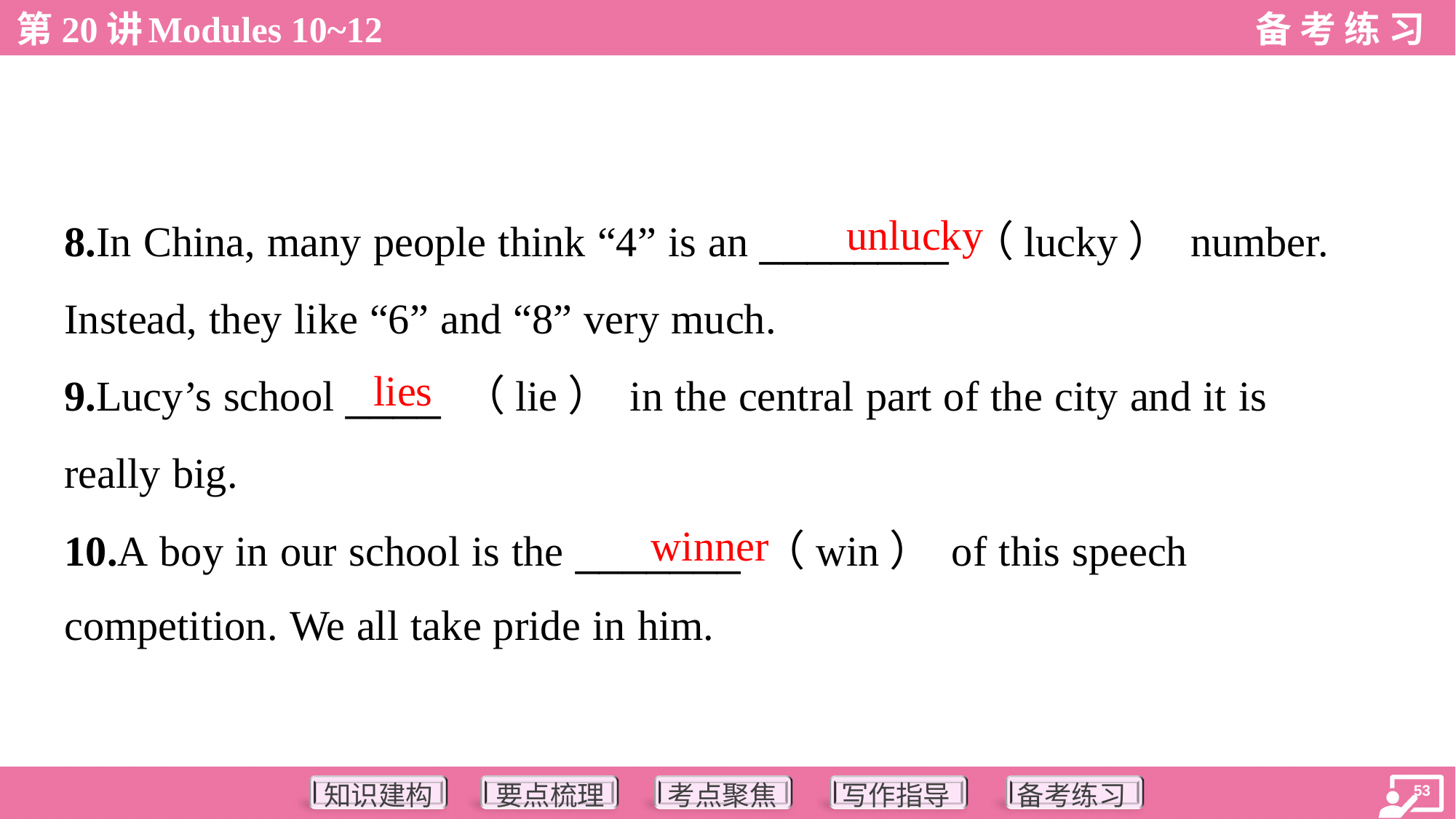

unlucky
8.In China, many people think “4” is an ________ （lucky） number.
Instead, they like “6” and “8” very much.
9.Lucy’s school ____ （lie） in the central part of the city and it is
really big.
10.A boy in our school is the _______ （win） of this speech
competition. We all take pride in him.
lies
winner